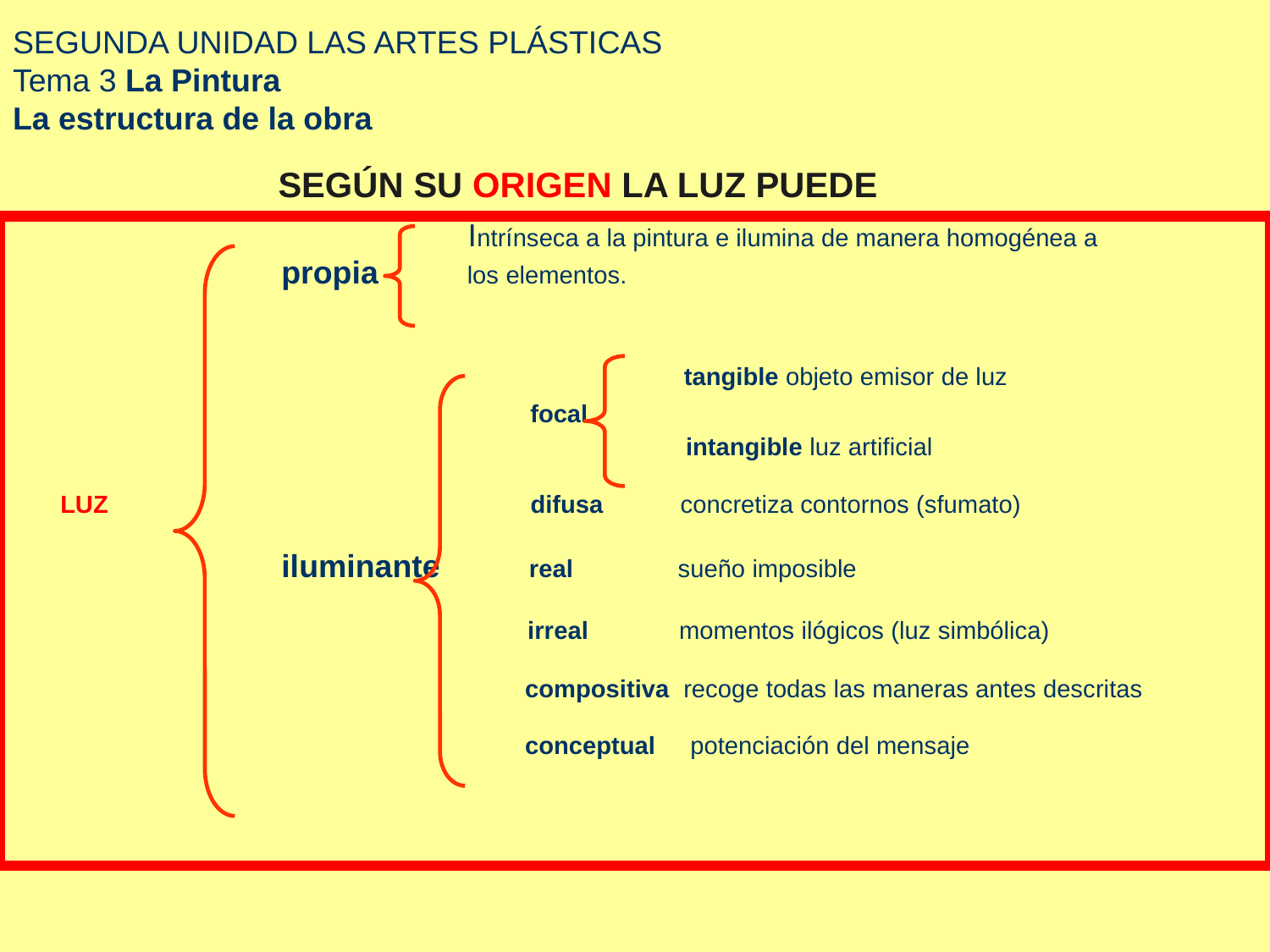

# SEGUNDA UNIDAD LAS ARTES PLÁSTICAS Tema 3 La Pintura La estructura de la obra
SEGÚN SU ORIGEN LA LUZ PUEDE
				   Intrínseca a la pintura e ilumina de manera homogénea a
		            propia            los elementos.

	        				             tangible objeto emisor de luz
				          focal
   	 	 		            	               intangible luz artificial

	LUZ		                               difusa           concretiza contornos (sfumato)

		            iluminante          real               sueño imposible

				           irreal             momentos ilógicos (luz simbólica)

				            compositiva  recoge todas las maneras antes descritas

				            conceptual     potenciación del mensaje